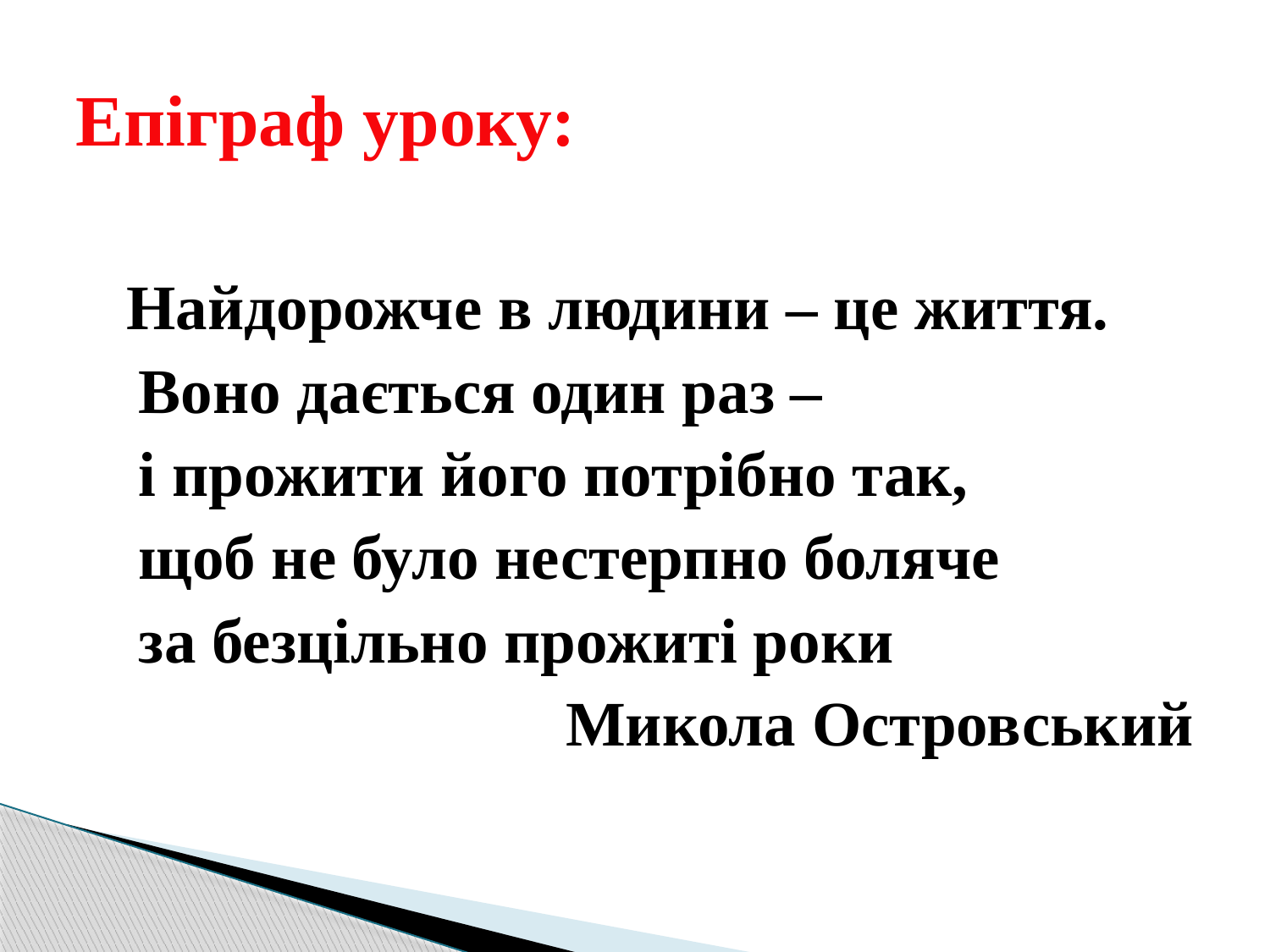

# Епіграф уроку:

                                                                   Найдорожче в людини – це життя.
   Воно дається один раз –
   і прожити його потрібно так,
   щоб не було нестерпно боляче
   за безцільно прожиті роки
 Микола Островський